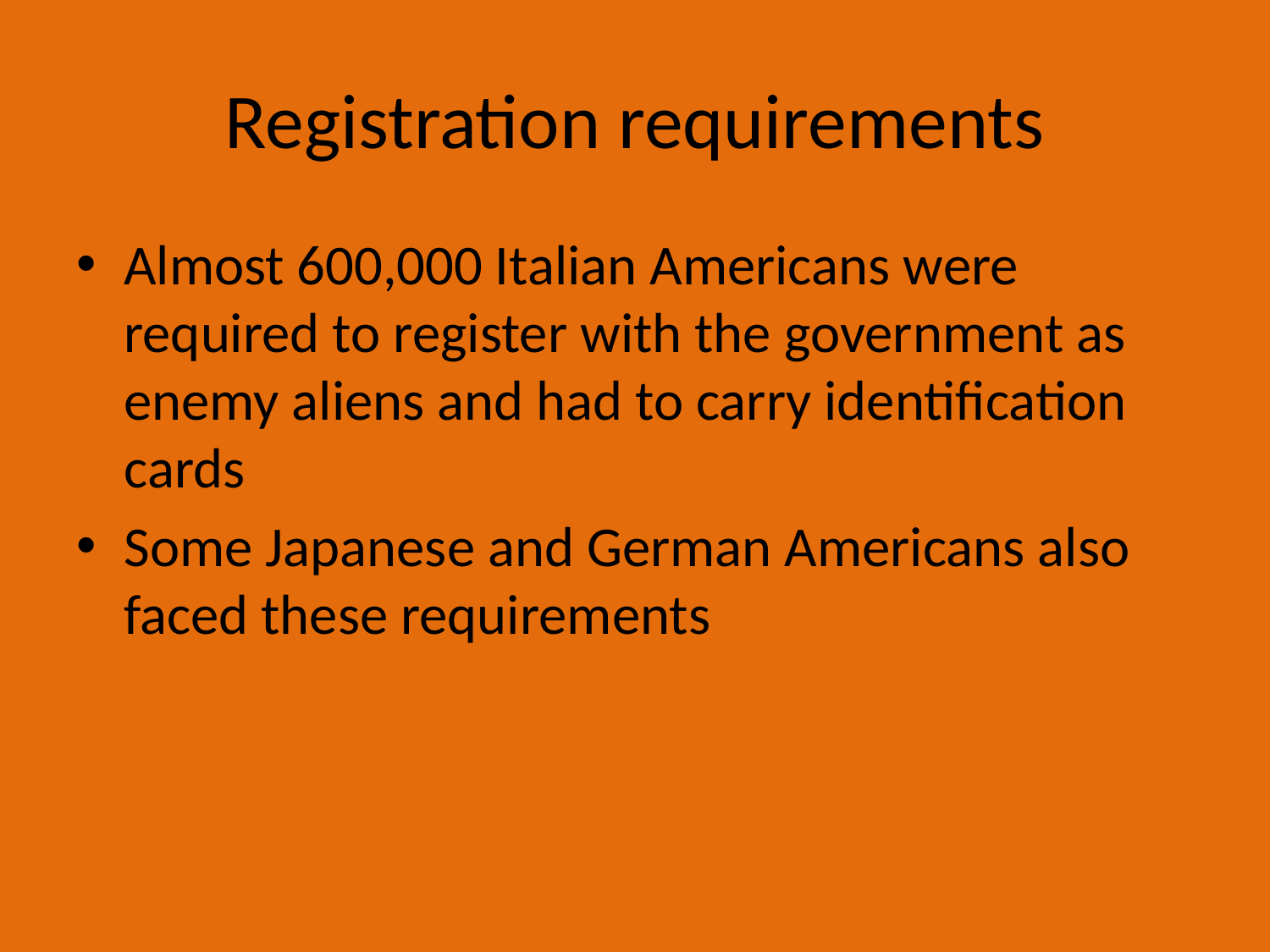

# Registration requirements
Almost 600,000 Italian Americans were required to register with the government as enemy aliens and had to carry identification cards
Some Japanese and German Americans also faced these requirements